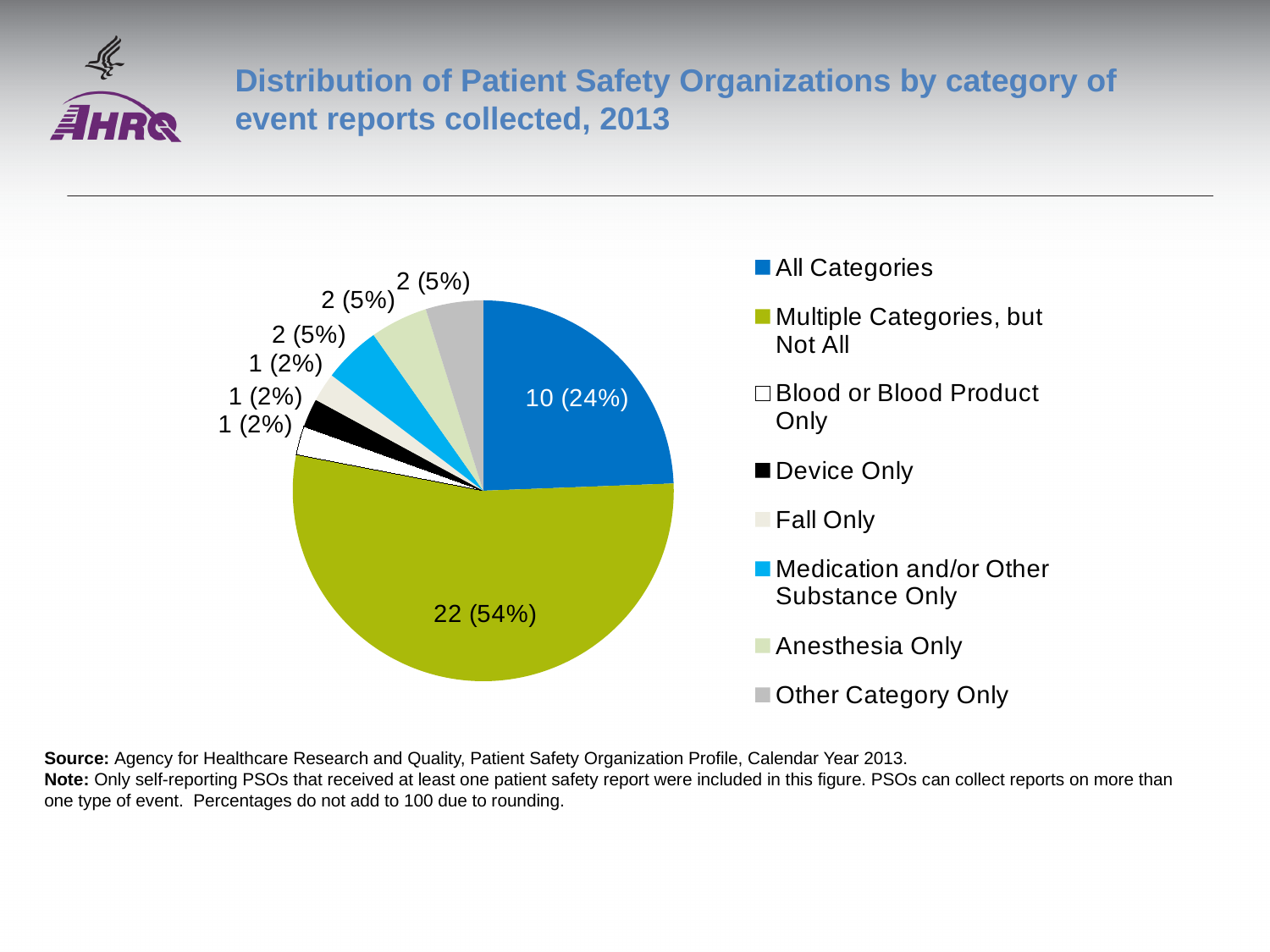

# Distribution of Patient Safety Organizations by category of event reports collected, 2013

### Chart

| Category |  |
|---|---|
| All Categories | 10.0 |
| Multiple Categories, but Not All | 22.0 |
| Blood or Blood Product Only | 1.0 |
| Device Only | 1.0 |
| Fall Only | 1.0 |
| Medication and/or Other Substance Only | 2.0 |
| Anesthesia Only | 2.0 |
| Other Category Only | 2.0 |
Source: Agency for Healthcare Research and Quality, Patient Safety Organization Profile, Calendar Year 2013.
Note: Only self-reporting PSOs that received at least one patient safety report were included in this figure. PSOs can collect reports on more than one type of event.  Percentages do not add to 100 due to rounding.